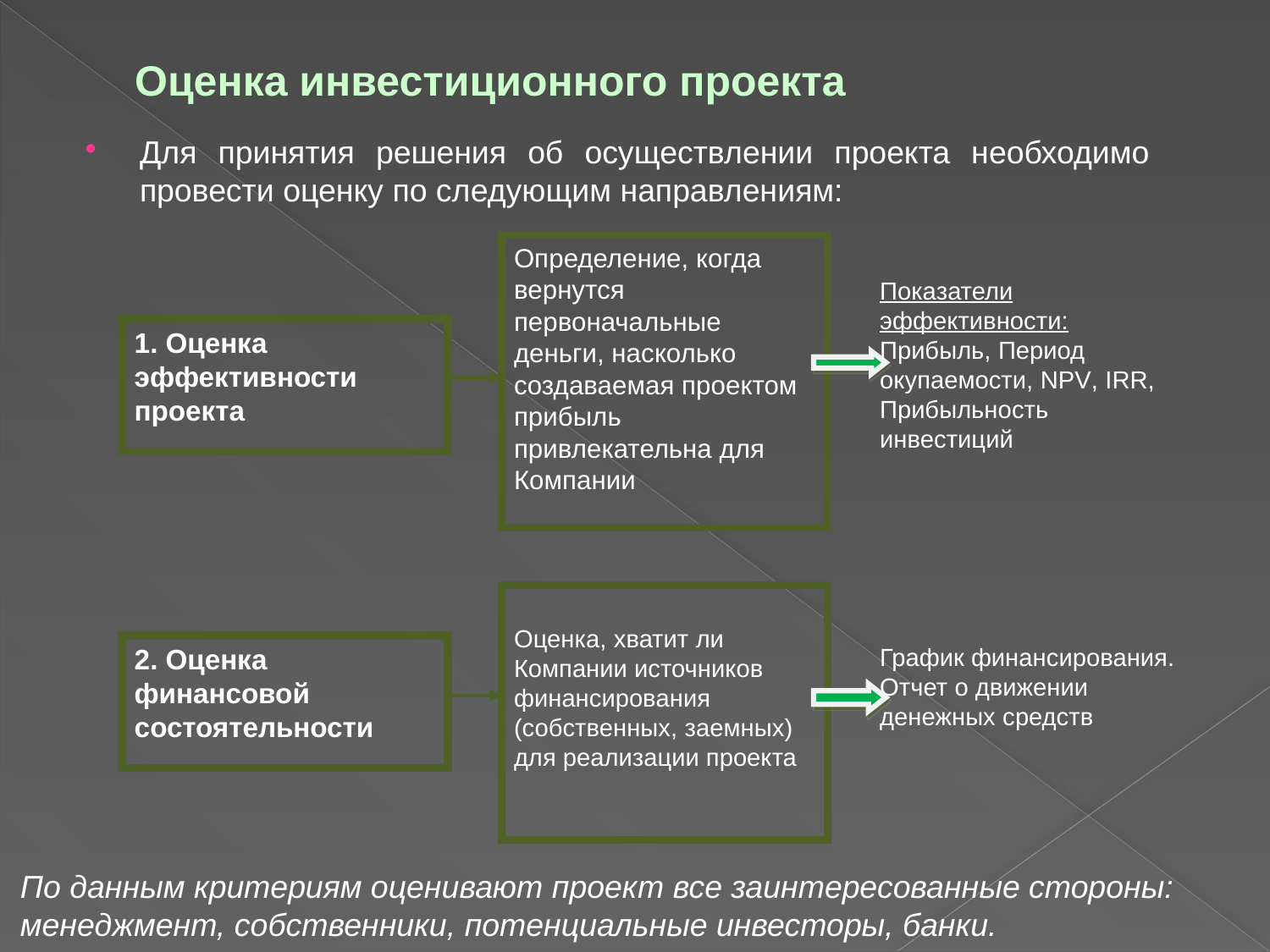

# Оценка инвестиционного проекта
Для принятия решения об осуществлении проекта необходимо провести оценку по следующим направлениям:
Определение, когда вернутся первоначальные деньги, насколько создаваемая проектом прибыль привлекательна для Компании
Показатели эффективности: Прибыль, Период окупаемости, NPV, IRR, Прибыльность инвестиций
1. Оценка эффективности проекта

Оценка, хватит ли Компании источников финансирования (собственных, заемных) для реализации проекта
2. Оценка финансовой состоятельности
График финансирования. Отчет о движении денежных средств

По данным критериям оценивают проект все заинтересованные стороны: менеджмент, собственники, потенциальные инвесторы, банки.